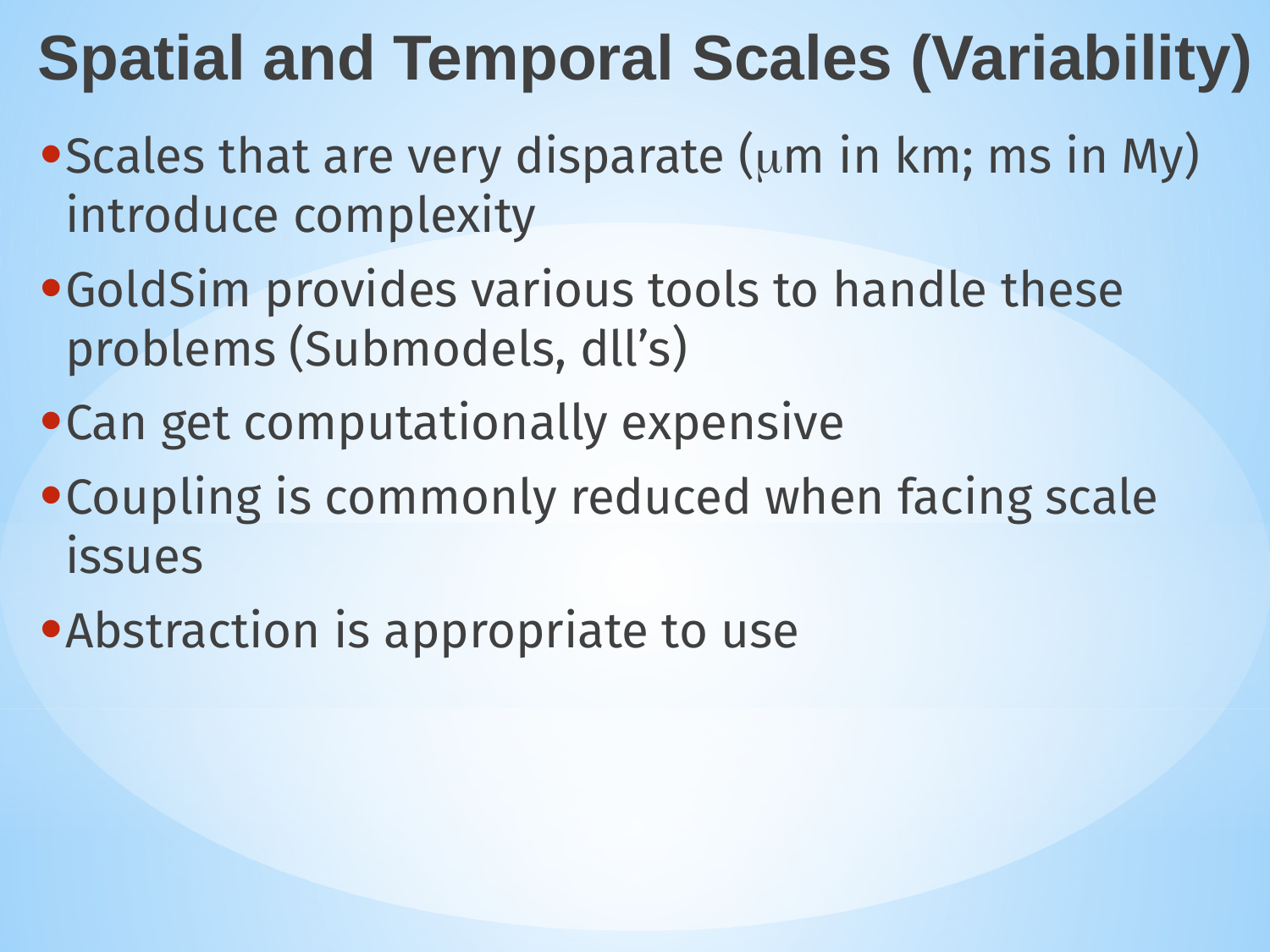

Spatial and Temporal Scales (Variability)
Scales that are very disparate (μm in km; ms in My) introduce complexity
GoldSim provides various tools to handle these problems (Submodels, dll’s)
Can get computationally expensive
Coupling is commonly reduced when facing scale issues
Abstraction is appropriate to use